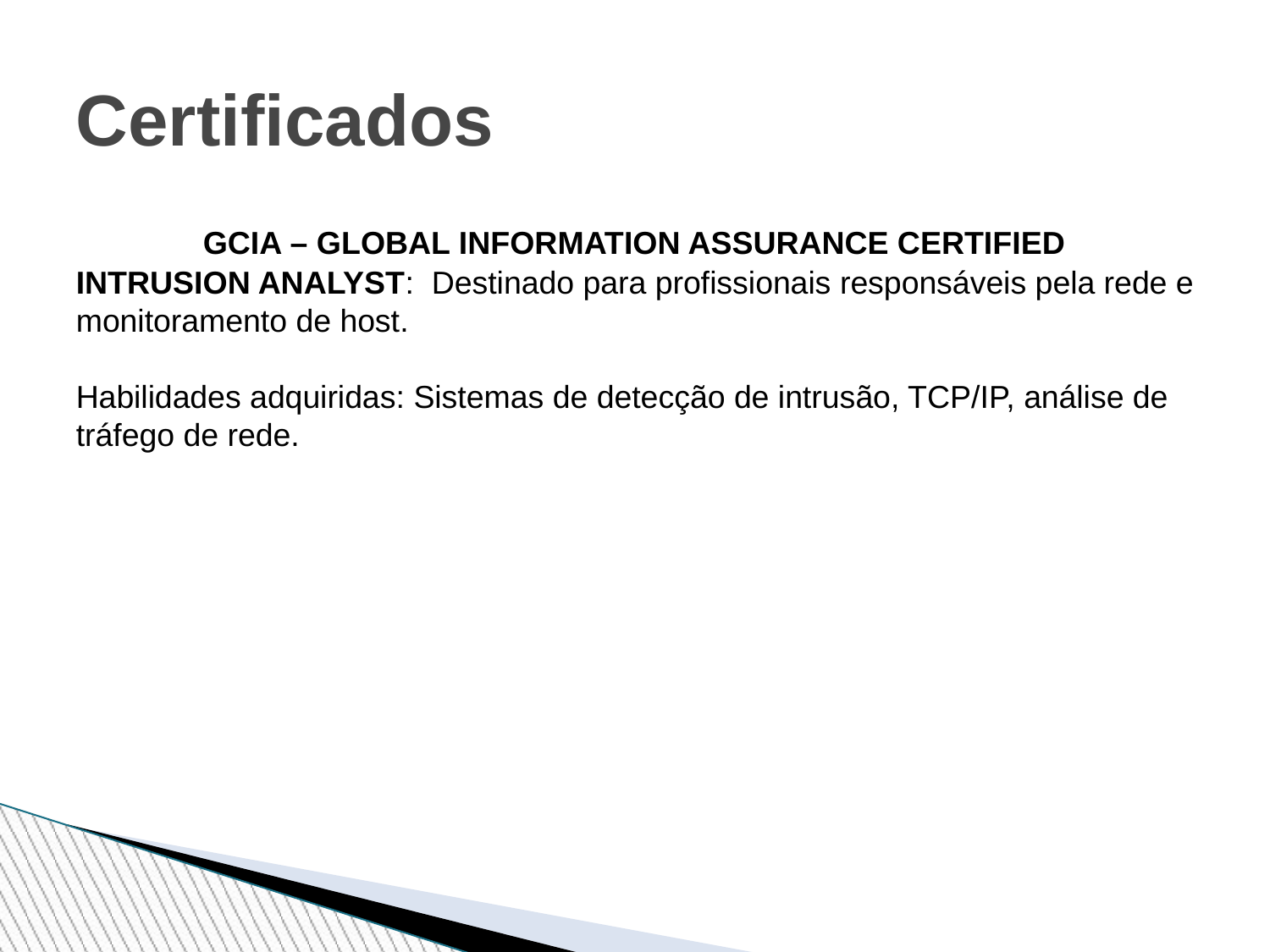

Certificados
	GCIA – GLOBAL INFORMATION ASSURANCE CERTIFIED INTRUSION ANALYST:  Destinado para profissionais responsáveis pela rede e monitoramento de host.

Habilidades adquiridas: Sistemas de detecção de intrusão, TCP/IP, análise de tráfego de rede.